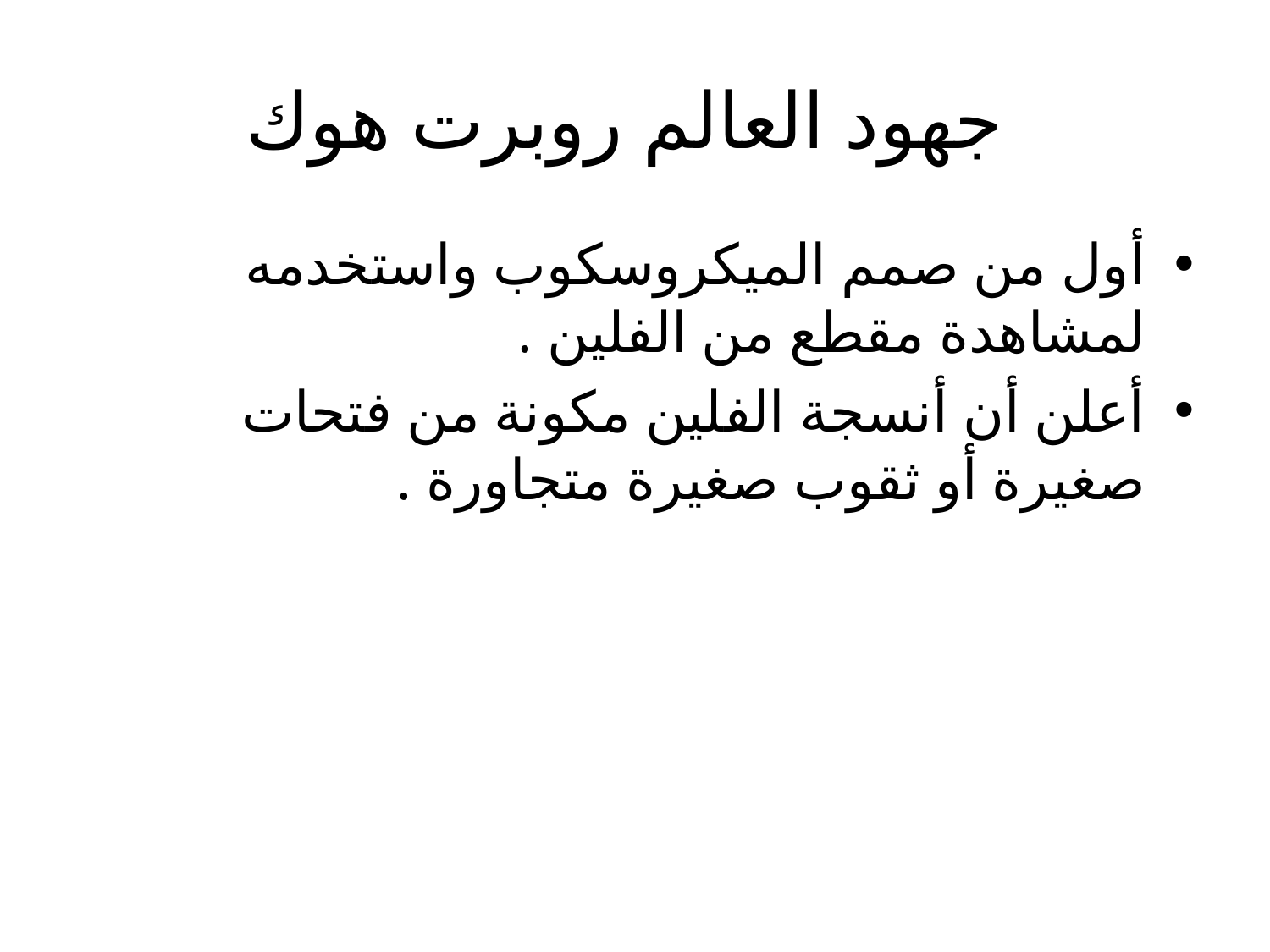

# جهود العالم روبرت هوك
أول من صمم الميكروسكوب واستخدمه لمشاهدة مقطع من الفلين .
أعلن أن أنسجة الفلين مكونة من فتحات صغيرة أو ثقوب صغيرة متجاورة .